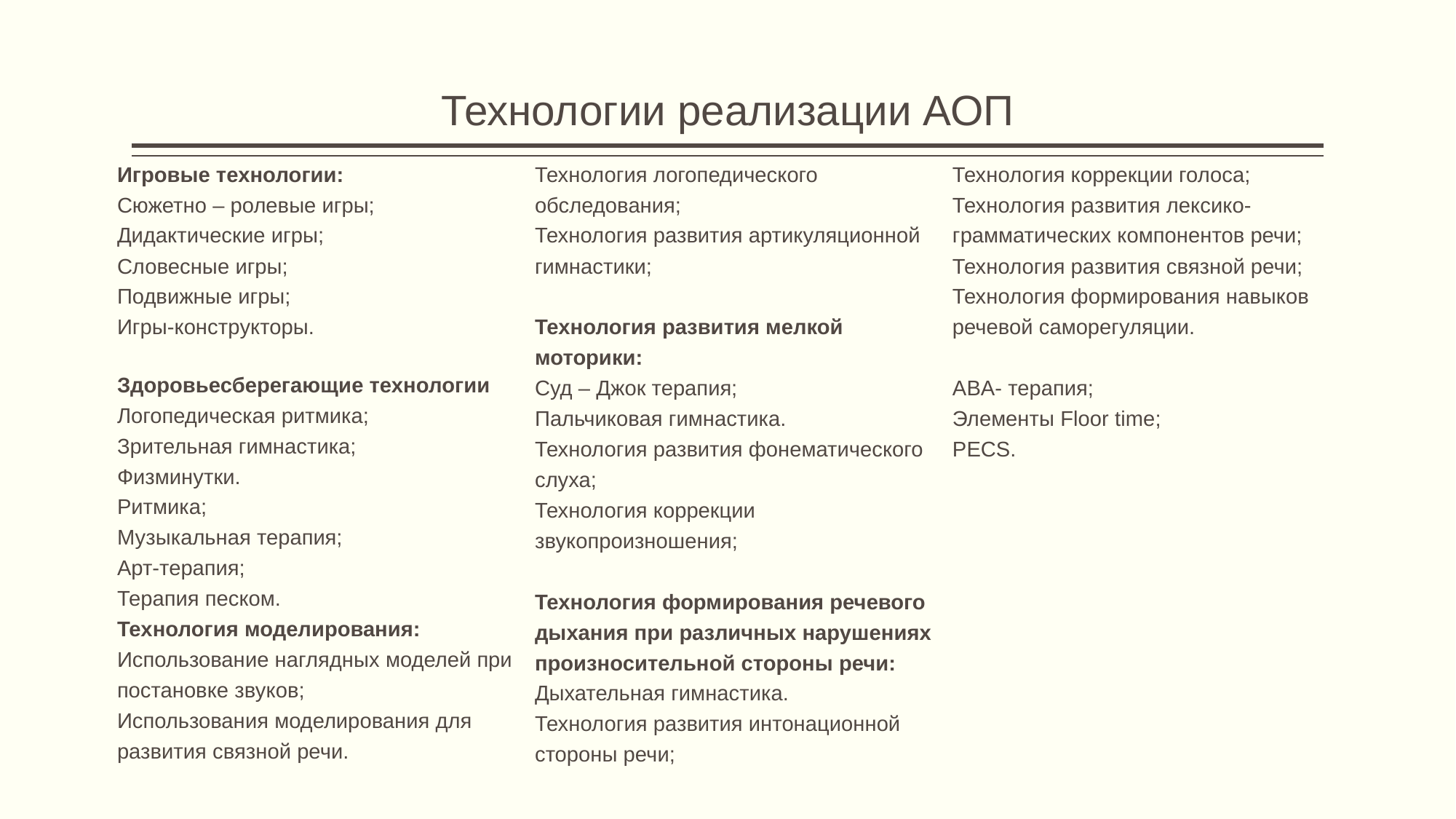

# Технологии реализации АОП
Игровые технологии:
Сюжетно – ролевые игры;
Дидактические игры;
Словесные игры;
Подвижные игры;
Игры-конструкторы.
Здоровьесберегающие технологии
Логопедическая ритмика;
Зрительная гимнастика;
Физминутки.
Ритмика;
Музыкальная терапия;
Арт-терапия;
Терапия песком.
Технология моделирования:
Использование наглядных моделей при постановке звуков;
Использования моделирования для развития связной речи.
Технология логопедического обследования;
Технология развития артикуляционной гимнастики;

Технология развития мелкой моторики:
Суд – Джок терапия;
Пальчиковая гимнастика.
Технология развития фонематического слуха;
Технология коррекции звукопроизношения;

Технология формирования речевого дыхания при различных нарушениях произносительной стороны речи:
Дыхательная гимнастика.
Технология развития интонационной стороны речи;
Технология коррекции голоса;
Технология развития лексико-грамматических компонентов речи;
Технология развития связной речи;
Технология формирования навыков речевой саморегуляции.

ABA- терапия;
Элементы Floor time;
PEСS.